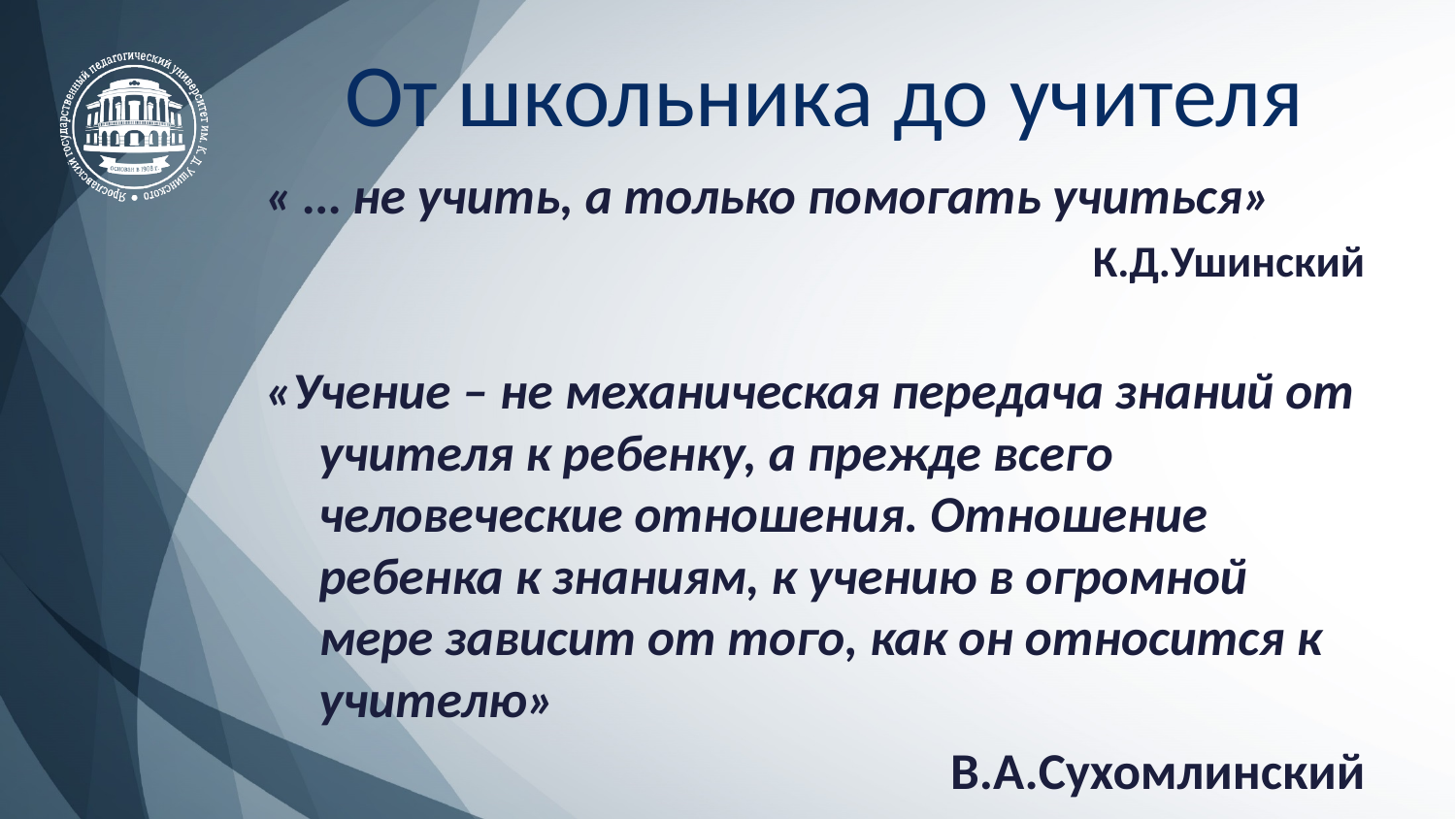

От школьника до учителя
« … не учить, а только помогать учиться»
К.Д.Ушинский

«Учение – не механическая передача знаний от учителя к ребенку, а прежде всего человеческие отношения. Отношение ребенка к знаниям, к учению в огромной мере зависит от того, как он относится к учителю»
В.А.Сухомлинский